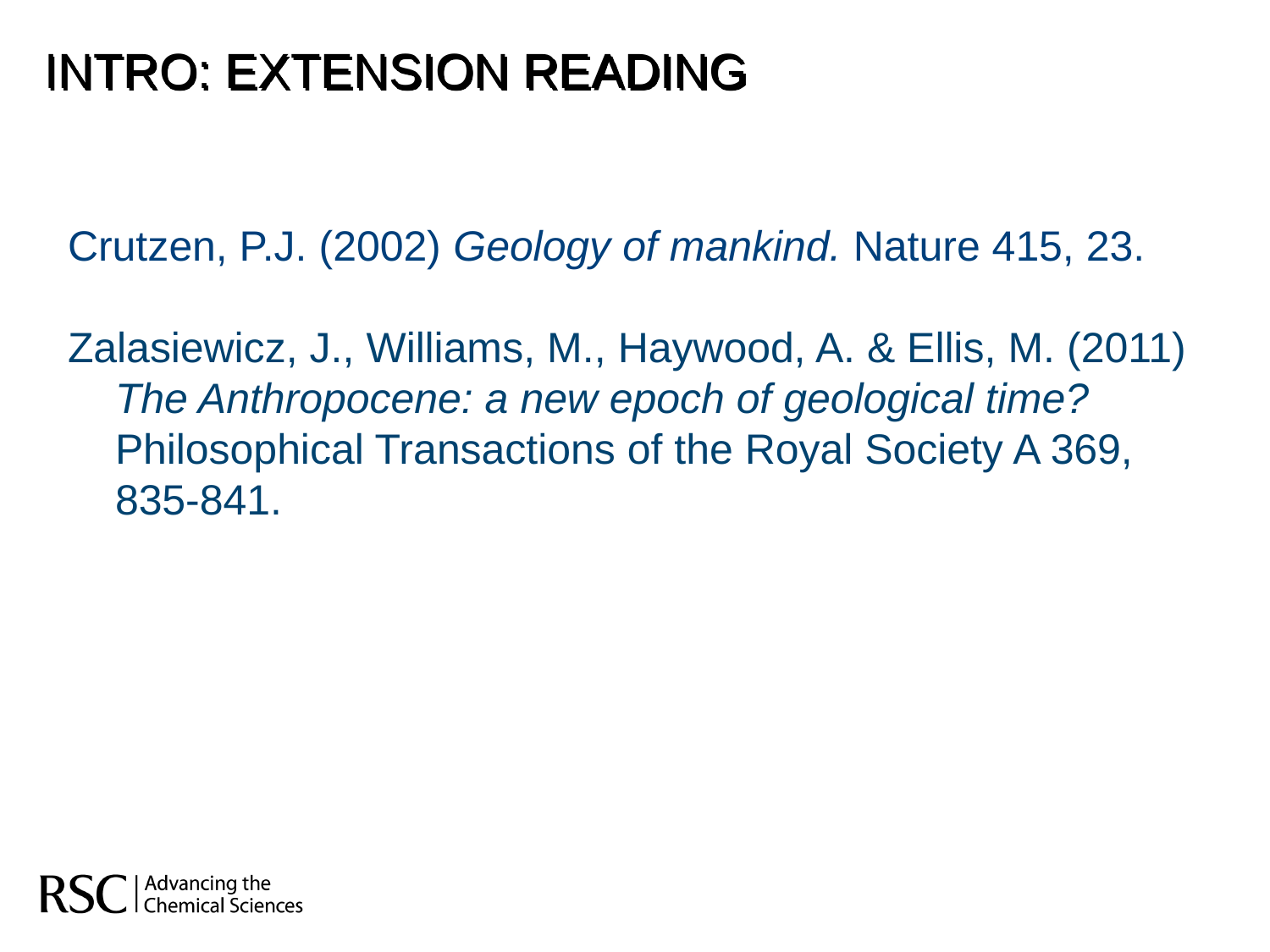

INTRO: EXTENSION READING

Crutzen, P.J. (2002) Geology of mankind. Nature 415, 23.

Zalasiewicz, J., Williams, M., Haywood, A. & Ellis, M. (2011) The Anthropocene: a new epoch of geological time? Philosophical Transactions of the Royal Society A 369, 835-841.